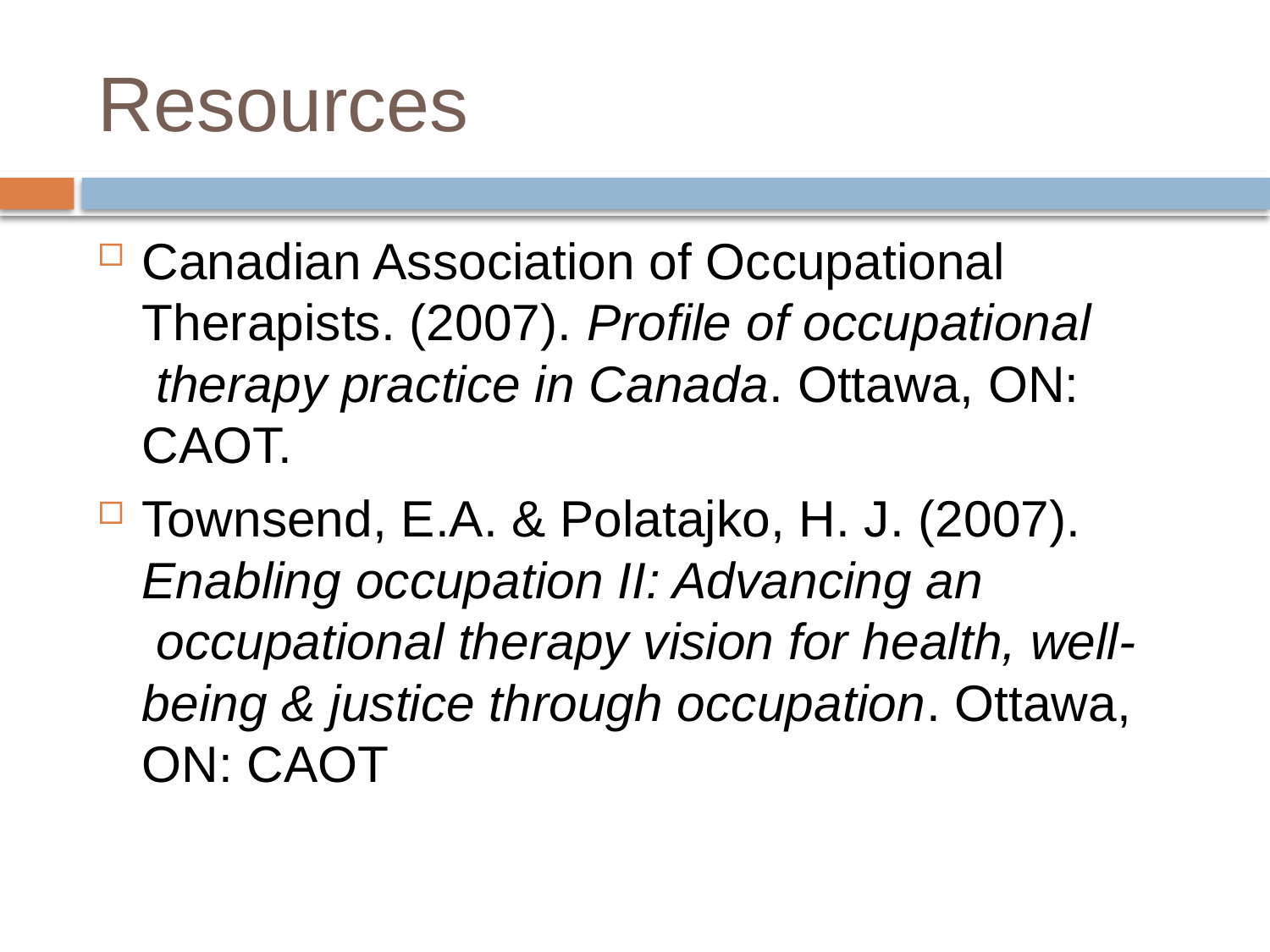

# Resources
Canadian Association of Occupational Therapists. (2007). Profile of occupational  therapy practice in Canada. Ottawa, ON: CAOT.
Townsend, E.A. & Polatajko, H. J. (2007). Enabling occupation II: Advancing an    occupational therapy vision for health, well-being & justice through occupation. Ottawa, ON: CAOT